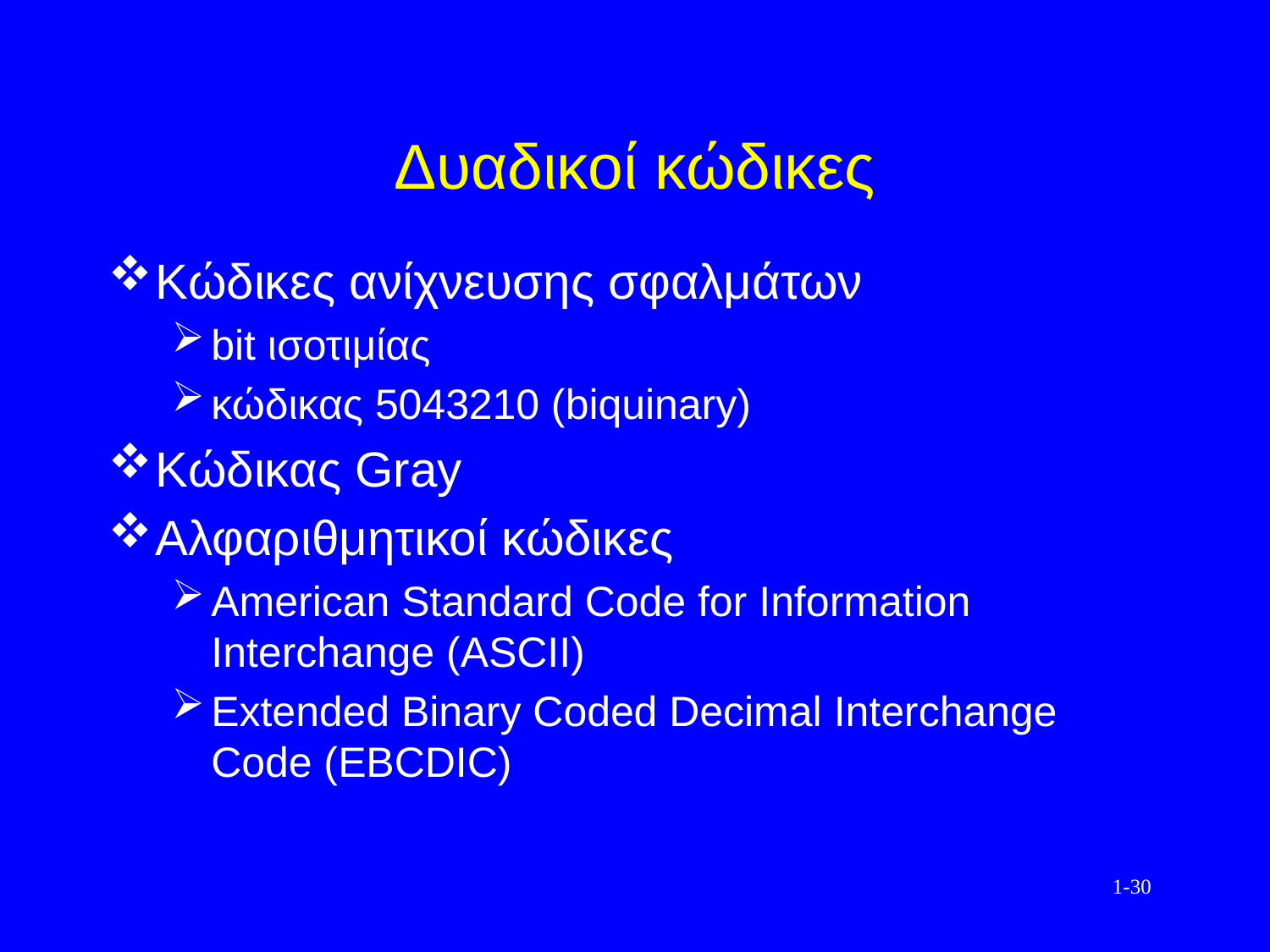

# Δυαδικοί κώδικες
Κώδικες ανίχνευσης σφαλμάτων
bit ισοτιμίας
κώδικας 5043210 (biquinary)
Κώδικας Gray
Αλφαριθμητικοί κώδικες
American Standard Code for Information Interchange (ASCII)
Extended Binary Coded Decimal Interchange Code (EBCDIC)